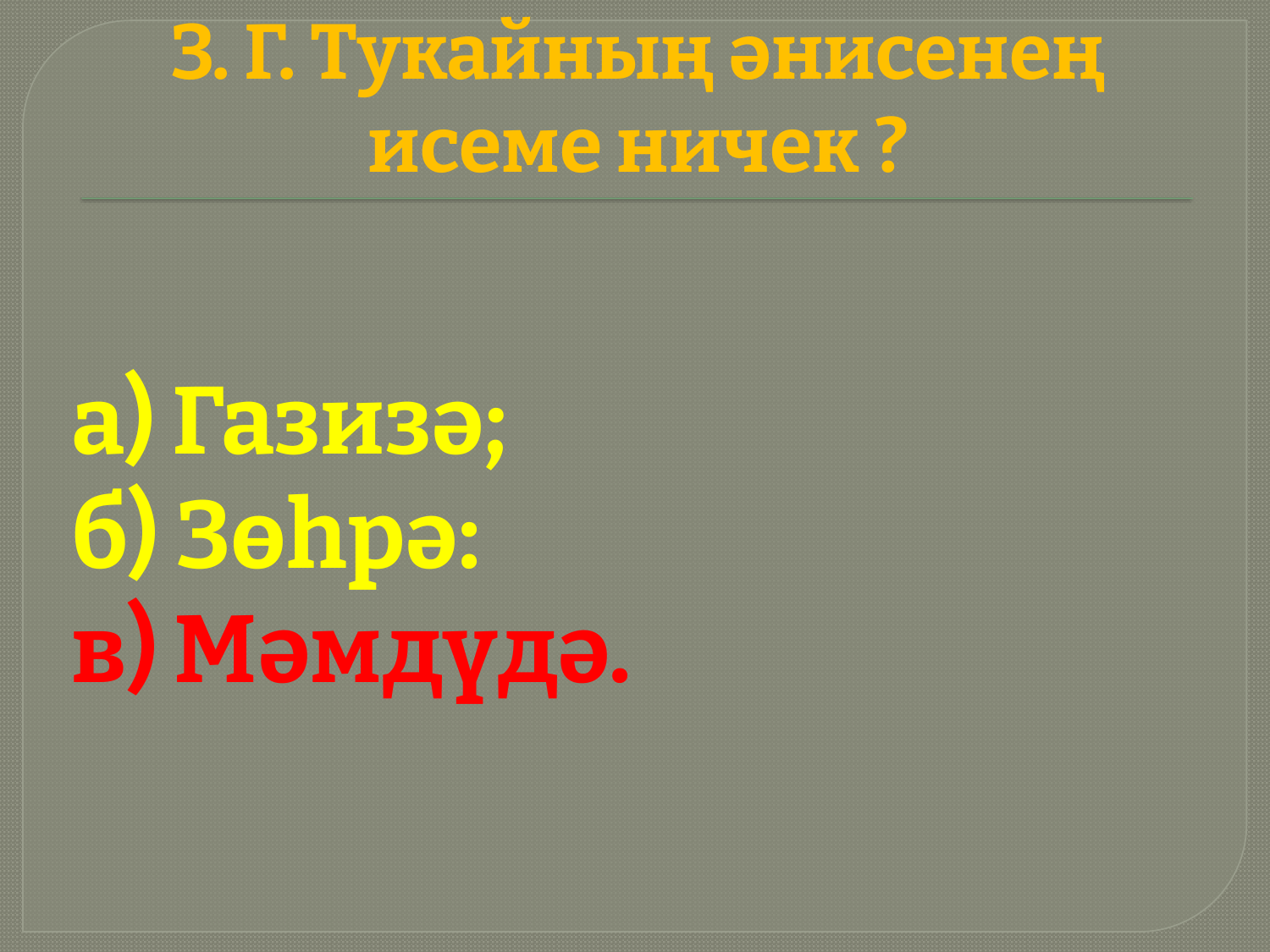

# 3. Г. Тукайның әнисенең исеме ничек ?

а) Газизә;
б) Зөһрә:
в) Мәмдүдә.